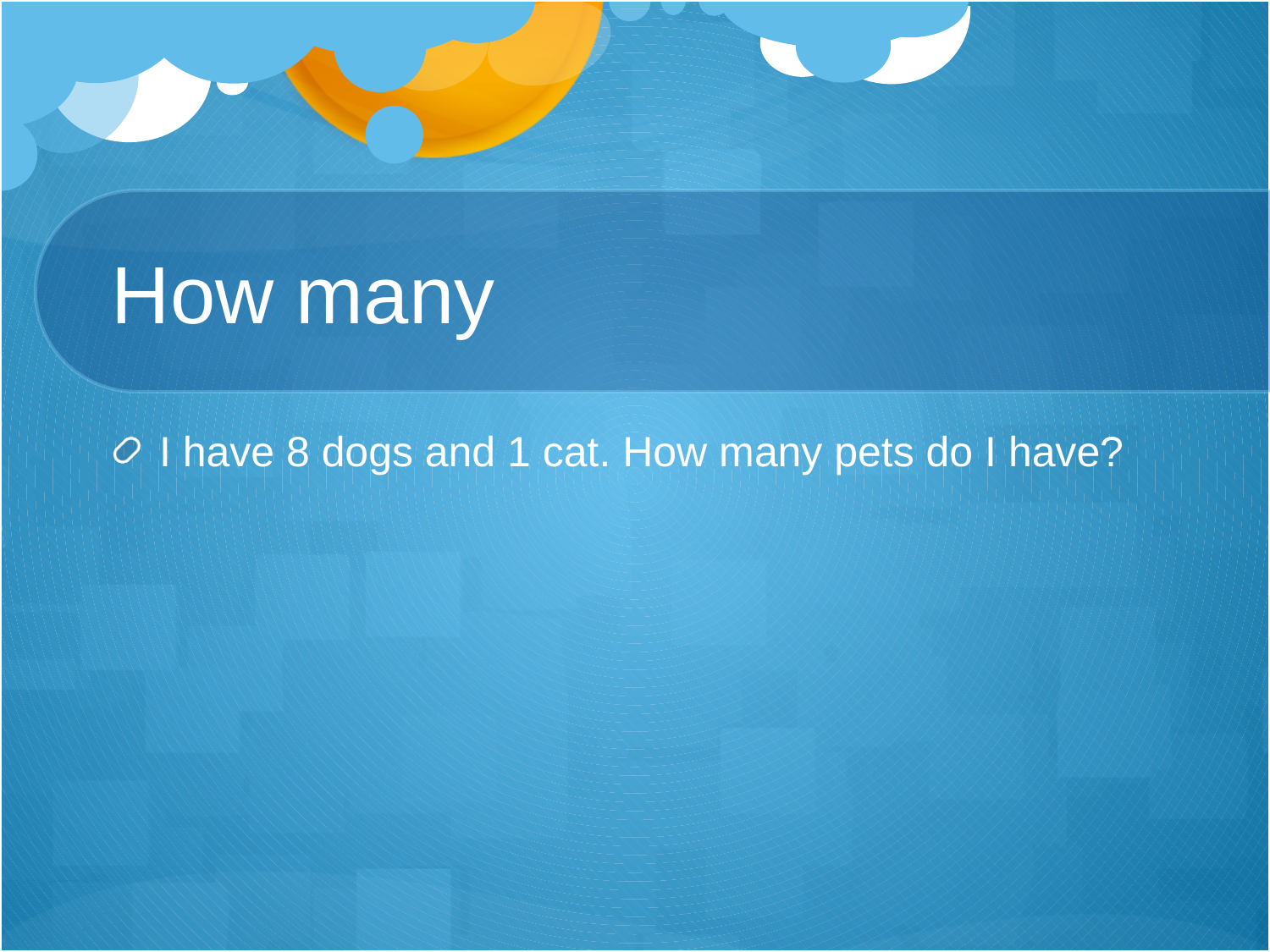

# How many
I have 8 dogs and 1 cat. How many pets do I have?